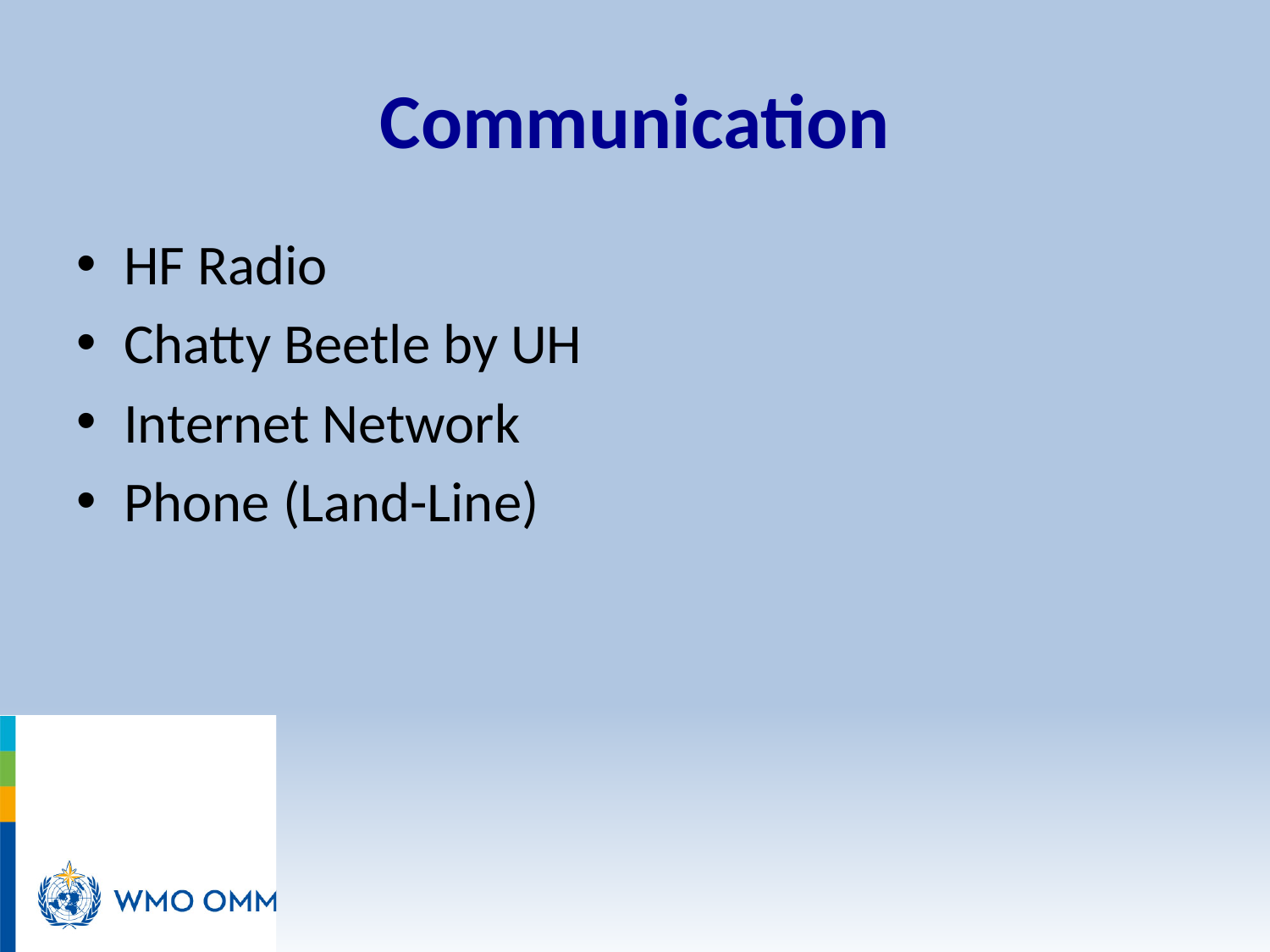

# Communication
HF Radio
Chatty Beetle by UH
Internet Network
Phone (Land-Line)